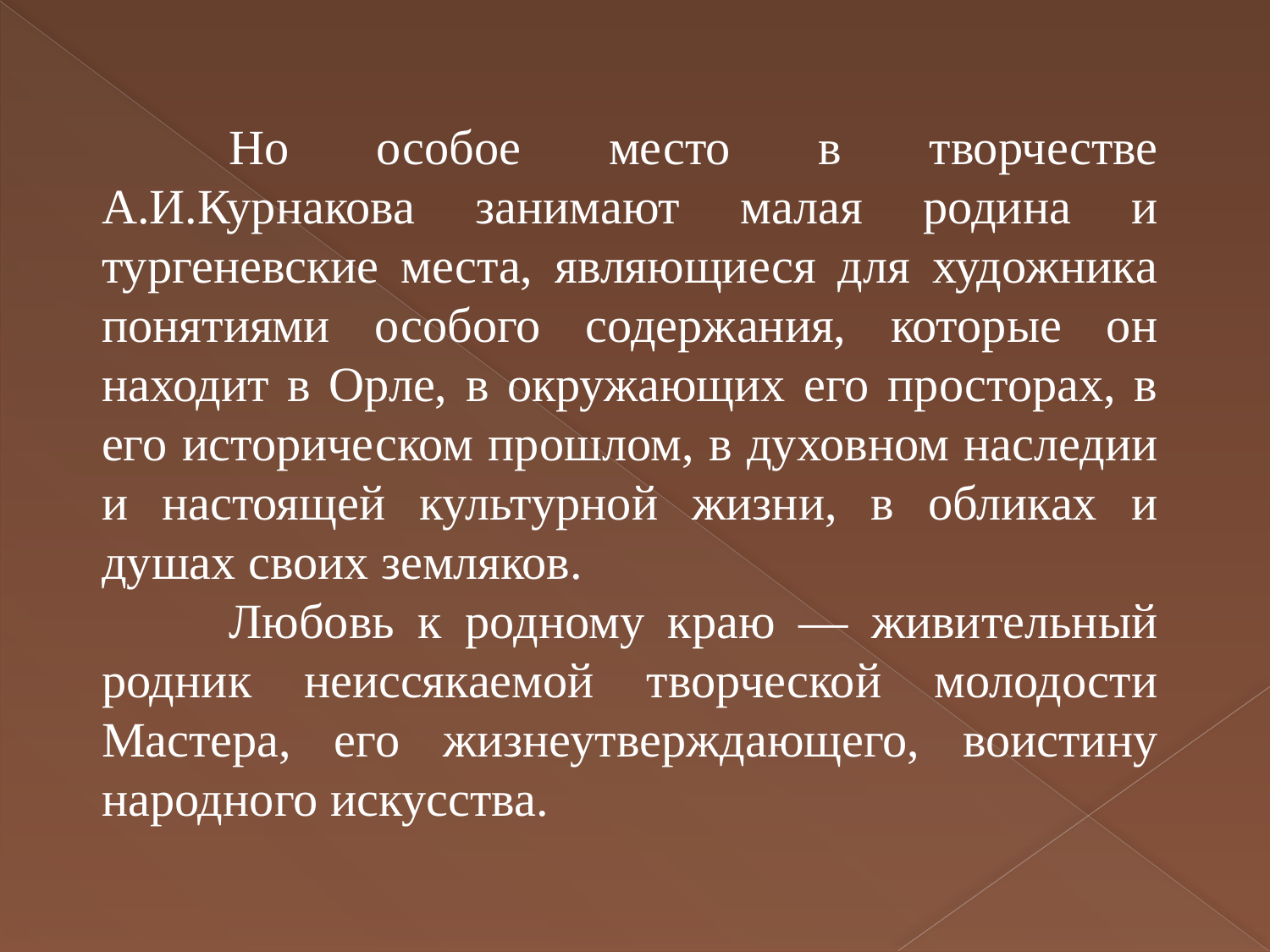

Но особое место в творчестве А.И.Курнакова занимают малая родина и тургеневские места, являющиеся для художника понятиями особого содержания, которые он находит в Орле, в окружающих его просторах, в его историческом прошлом, в духовном наследии и настоящей культурной жизни, в обликах и душах своих земляков.
	Любовь к родному краю — живительный родник неиссякаемой творческой молодости Мастера, его жизнеутверждающего, воистину народного искусства.